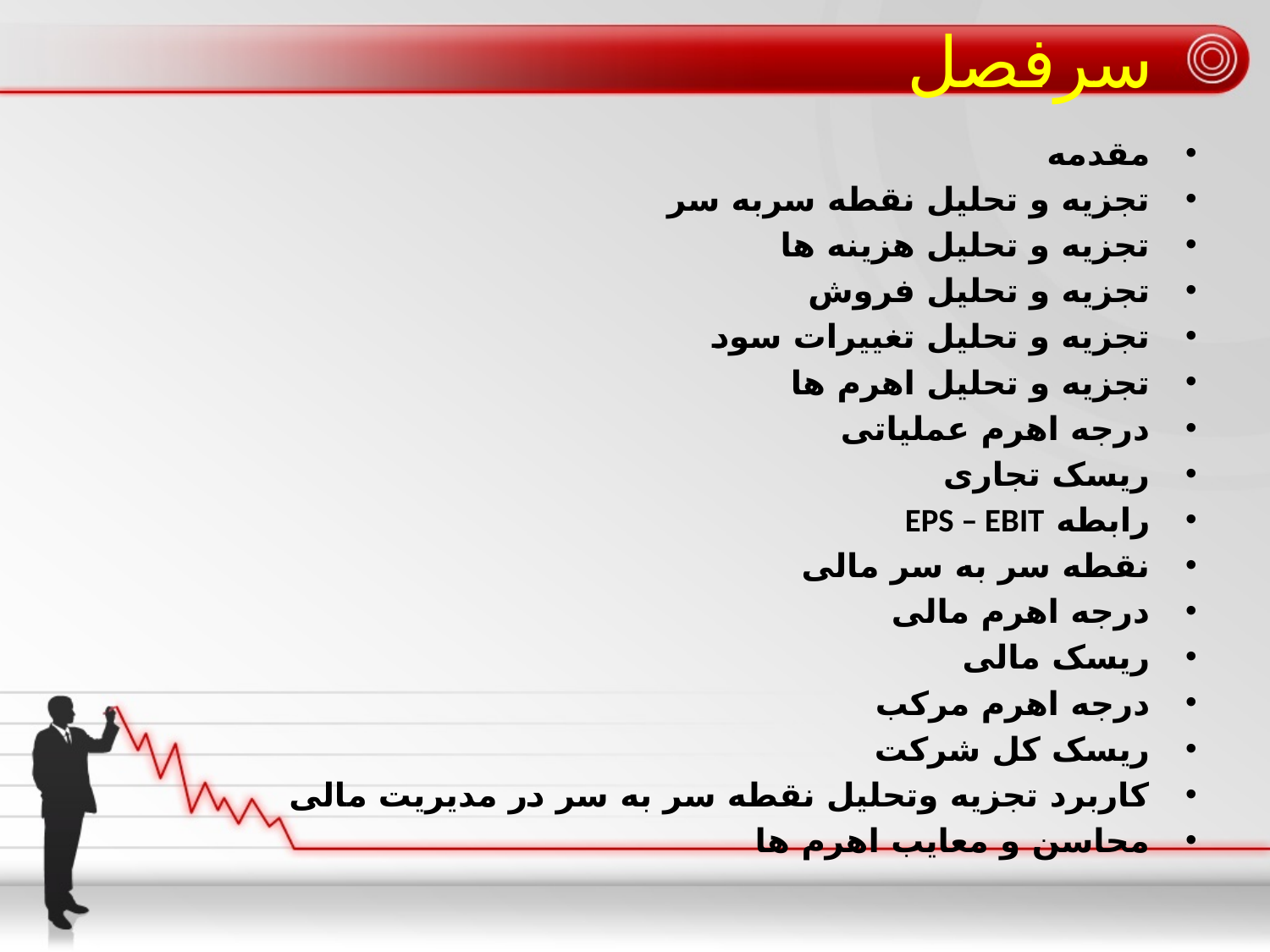

# سرفصل
مقدمه
تجزیه و تحلیل نقطه سربه سر
تجزیه و تحلیل هزینه ها
تجزیه و تحلیل فروش
تجزیه و تحلیل تغییرات سود
تجزیه و تحلیل اهرم ها
درجه اهرم عملیاتی
ریسک تجاری
رابطه EPS – EBIT
نقطه سر به سر مالی
درجه اهرم مالی
ریسک مالی
درجه اهرم مرکب
ریسک کل شرکت
کاربرد تجزیه وتحلیل نقطه سر به سر در مدیریت مالی
محاسن و معایب اهرم ها